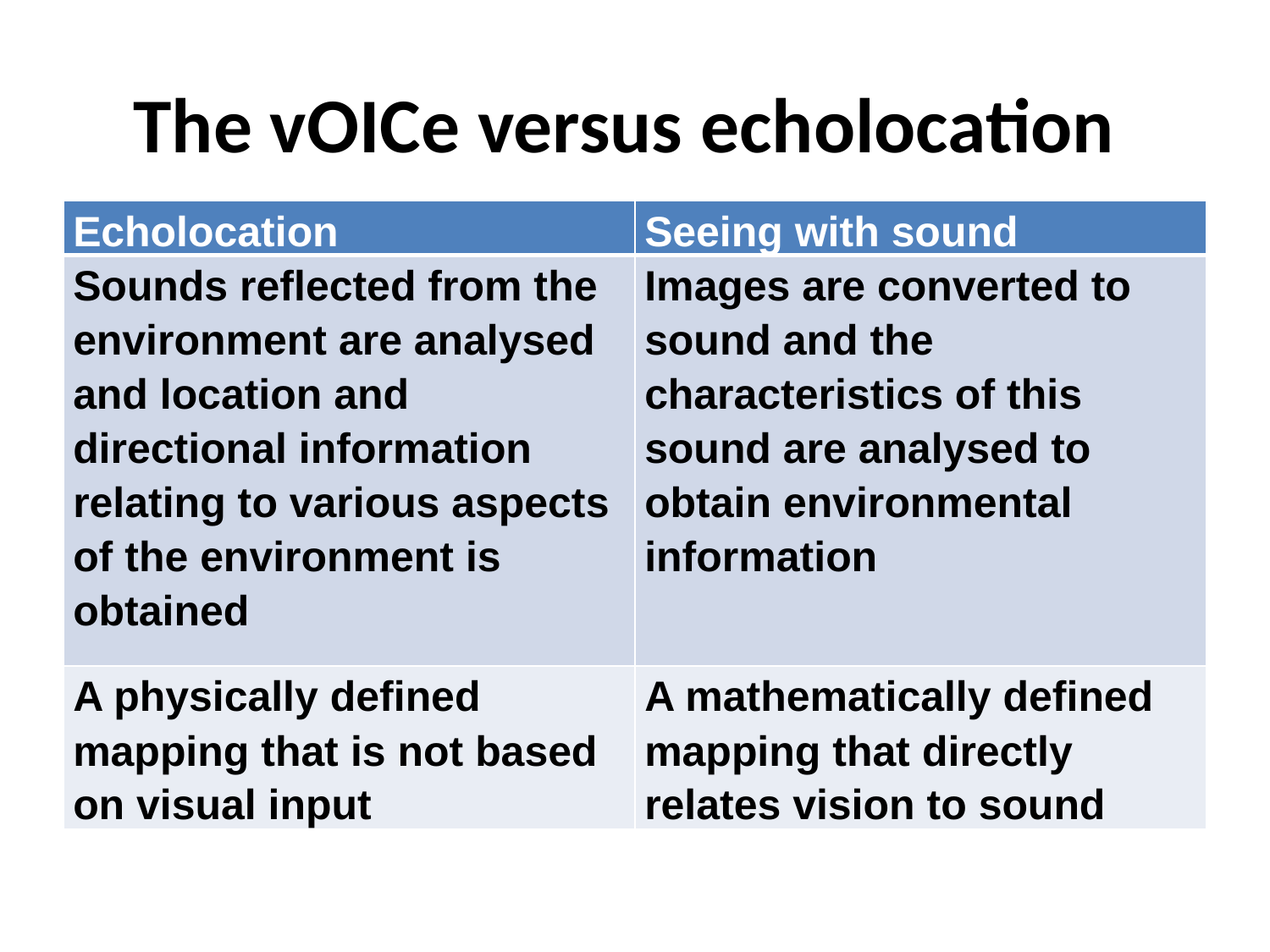

# The vOICe versus echolocation
| Echolocation | Seeing with sound |
| --- | --- |
| Sounds reflected from the environment are analysed and location and directional information relating to various aspects of the environment is obtained | Images are converted to sound and the characteristics of this sound are analysed to obtain environmental information |
| A physically defined mapping that is not based on visual input | A mathematically defined mapping that directly relates vision to sound |